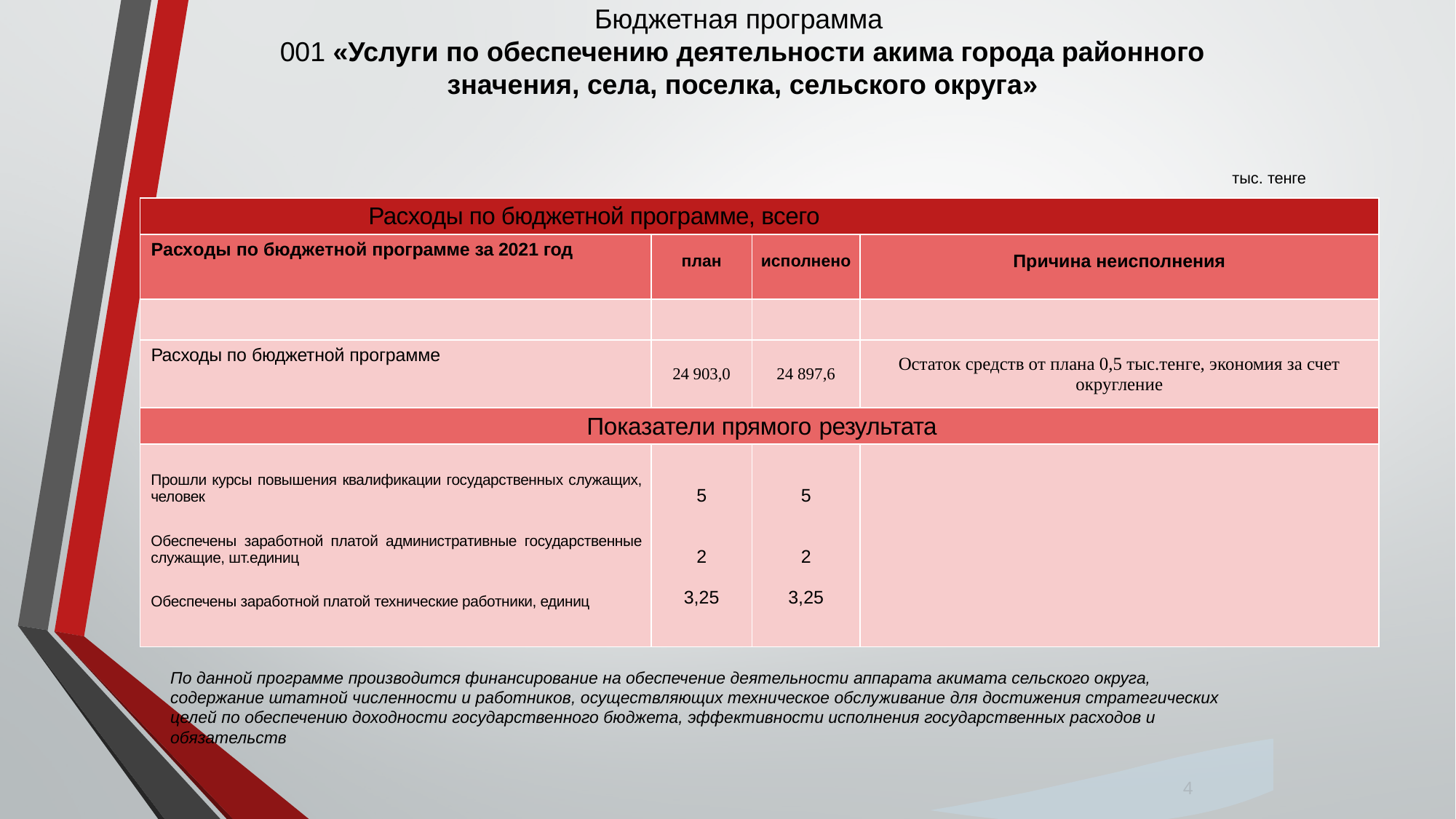

# Бюджетная программа 001 «Услуги по обеспечению деятельности акима города районного значения, села, поселка, сельского округа»
тыс. тенге
| Расходы по бюджетной программе, всего |  |  |  |
| --- | --- | --- | --- |
| Расходы по бюджетной программе за 2021 год | план | исполнено | Причина неисполнения |
|  |  |  |  |
| Расходы по бюджетной программе | 24 903,0 | 24 897,6 | Остаток средств от плана 0,5 тыс.тенге, экономия за счет округление |
| Показатели прямого результата |  |  |  |
| Прошли курсы повышения квалификации государственных служащих, человек Обеспечены заработной платой административные государственные служащие, шт.единиц Обеспечены заработной платой технические работники, единиц | 5 2 3,25 | 5 2 3,25 |  |
По данной программе производится финансирование на обеспечение деятельности аппарата акимата сельского округа, содержание штатной численности и работников, осуществляющих техническое обслуживание для достижения стратегических целей по обеспечению доходности государственного бюджета, эффективности исполнения государственных расходов и обязательств

        4